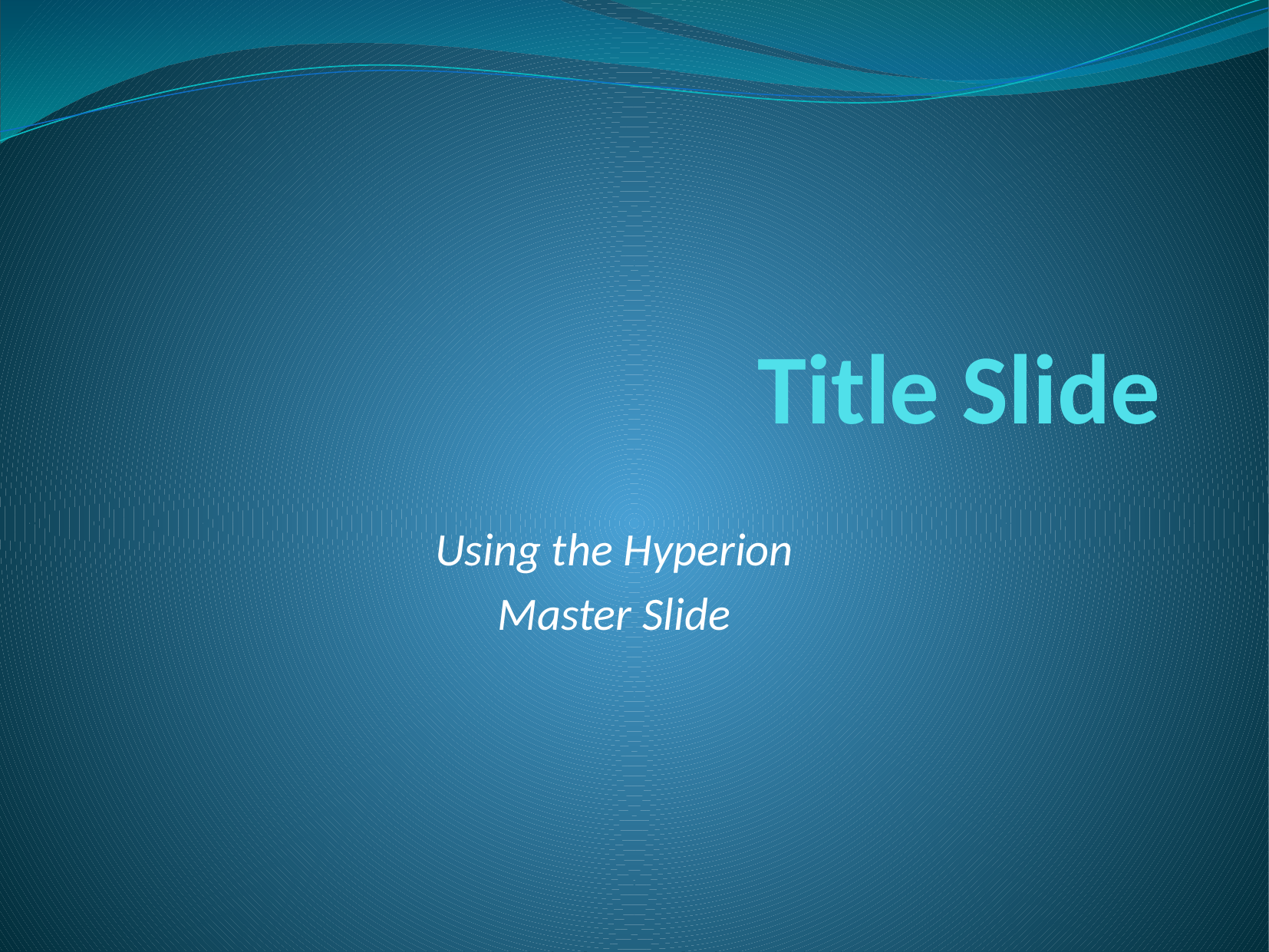

# Title Slide

Using the Hyperion
Master Slide